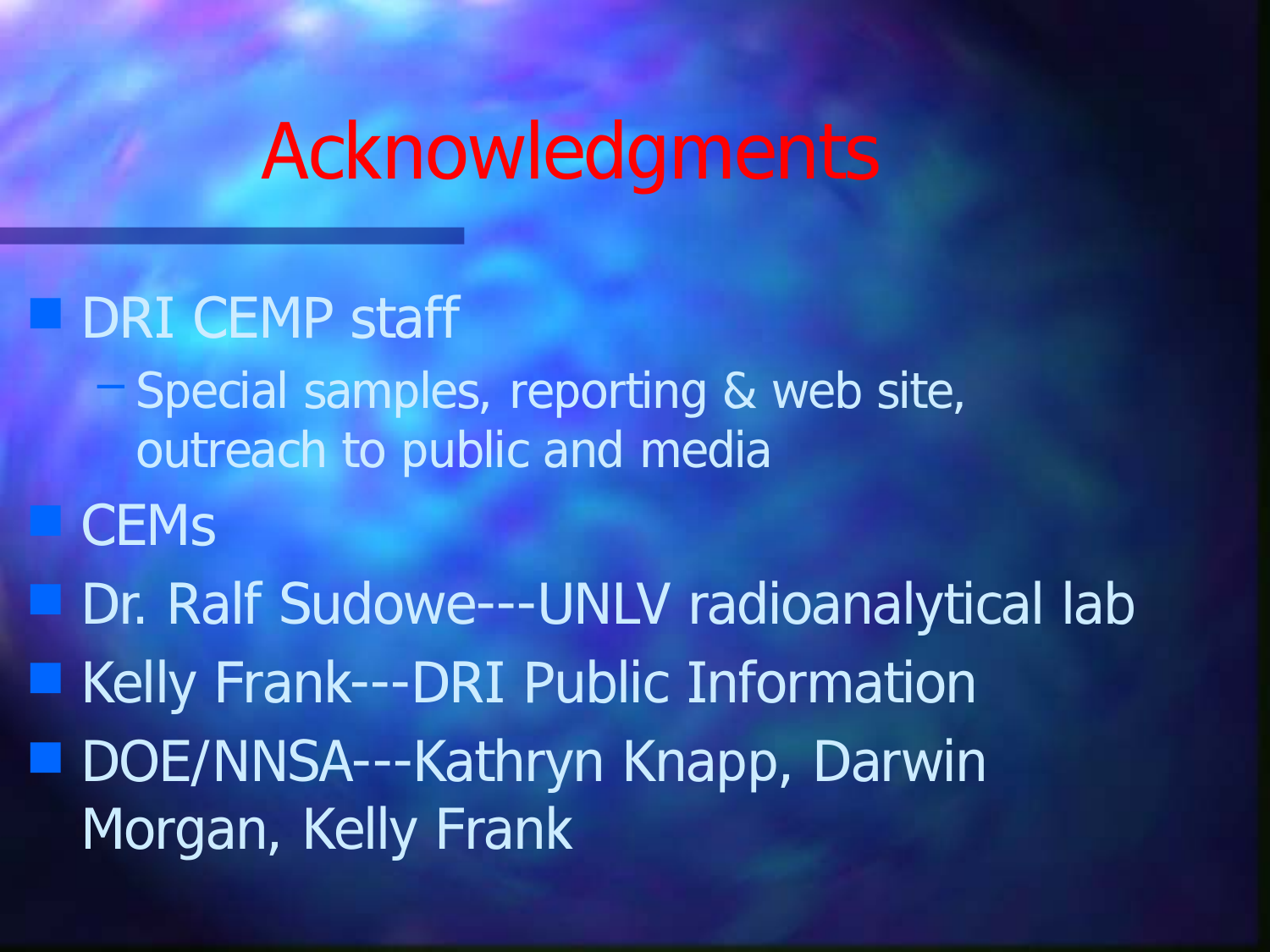

# Acknowledgments
DRI CEMP staff
Special samples, reporting & web site, outreach to public and media
CEMs
Dr. Ralf Sudowe---UNLV radioanalytical lab
Kelly Frank---DRI Public Information
DOE/NNSA---Kathryn Knapp, Darwin Morgan, Kelly Frank